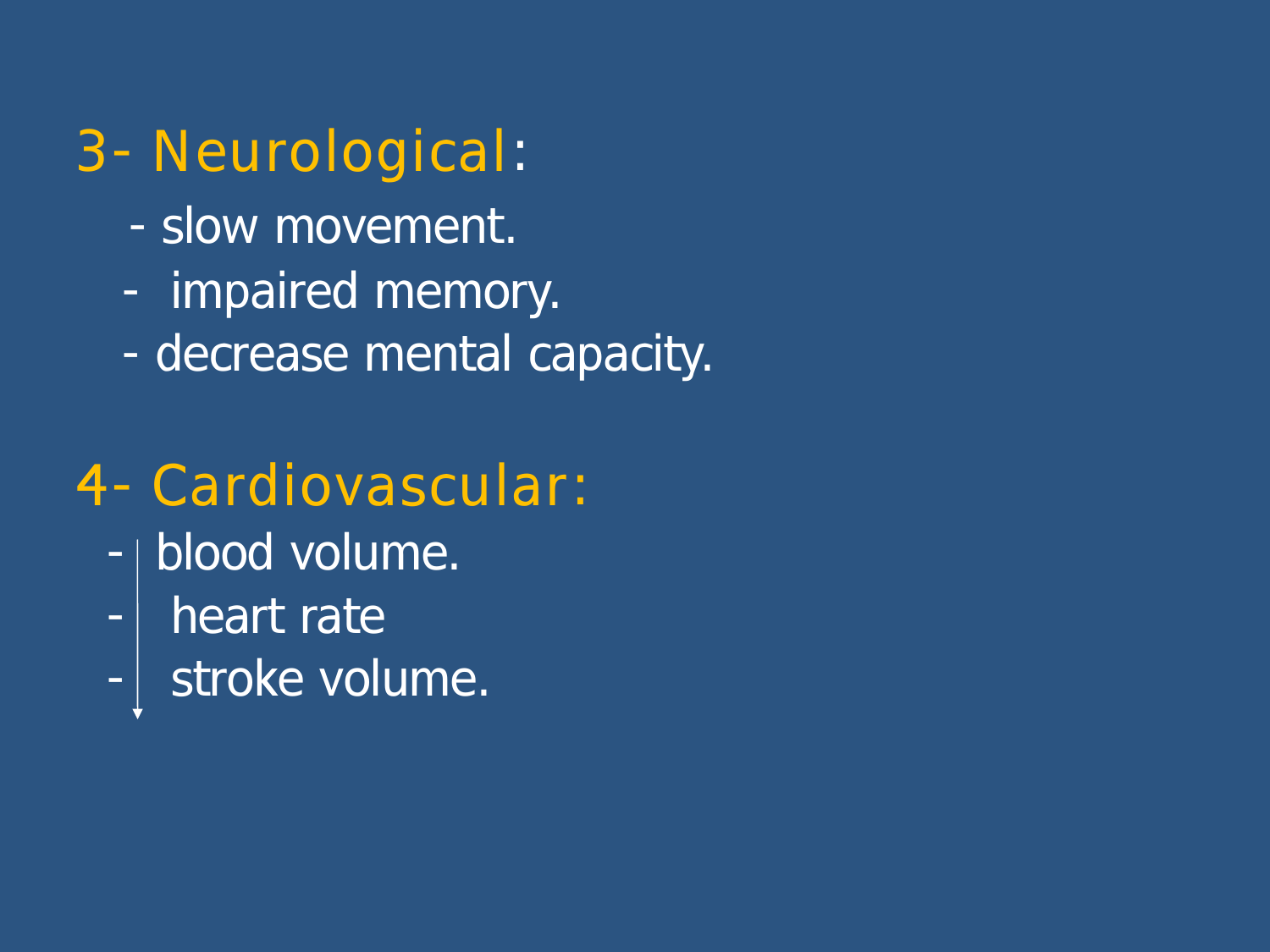

3- Neurological:
   - slow movement.
   -  impaired memory.
   - decrease mental capacity.

4- Cardiovascular:
  -  blood volume.
  -   heart rate
  -   stroke volume.